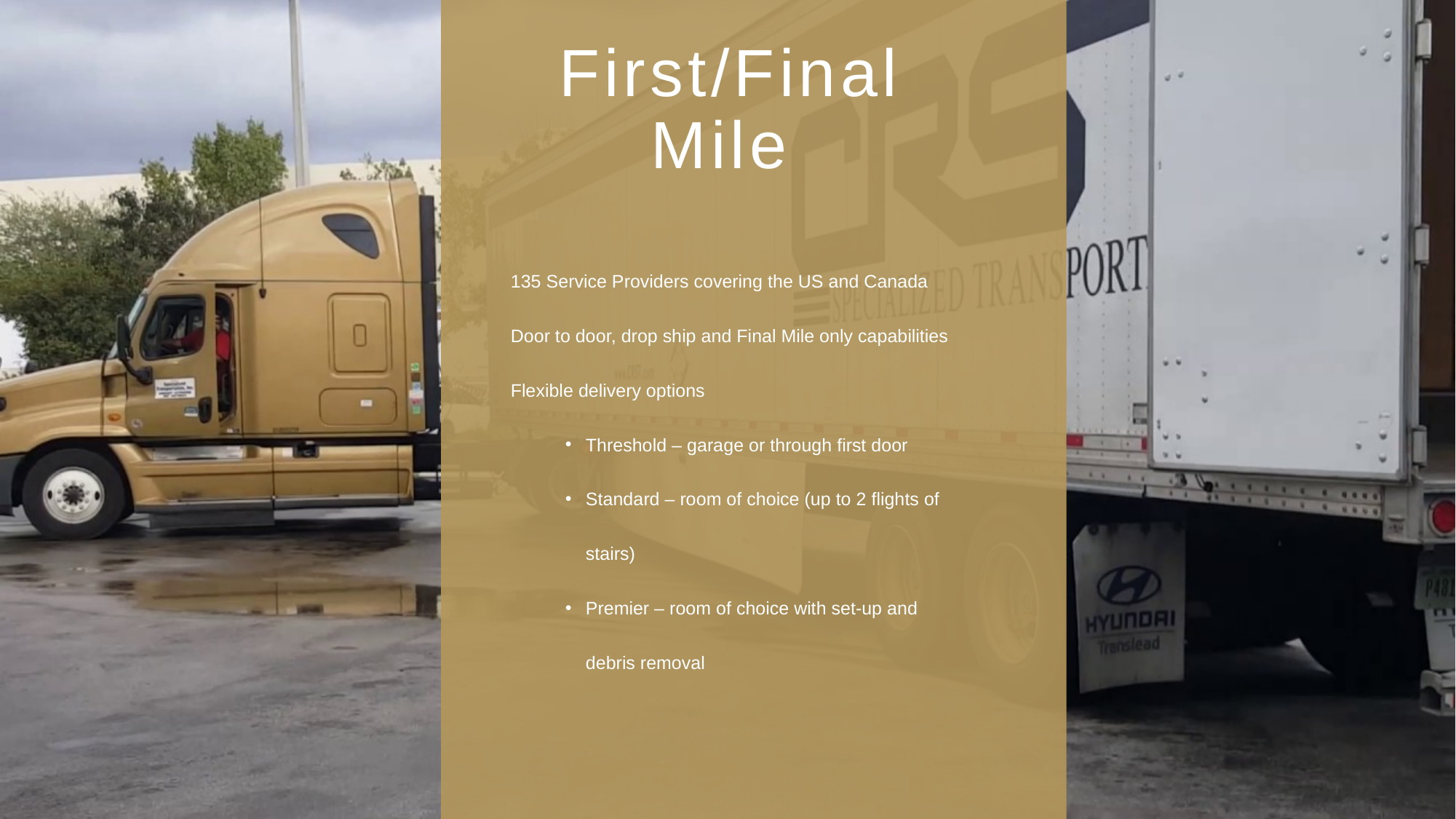

# First/Final Mile
135 Service Providers covering the US and Canada
Door to door, drop ship and Final Mile only capabilities
Flexible delivery options
Threshold – garage or through first door
Standard – room of choice (up to 2 flights of stairs)
Premier – room of choice with set-up and debris removal